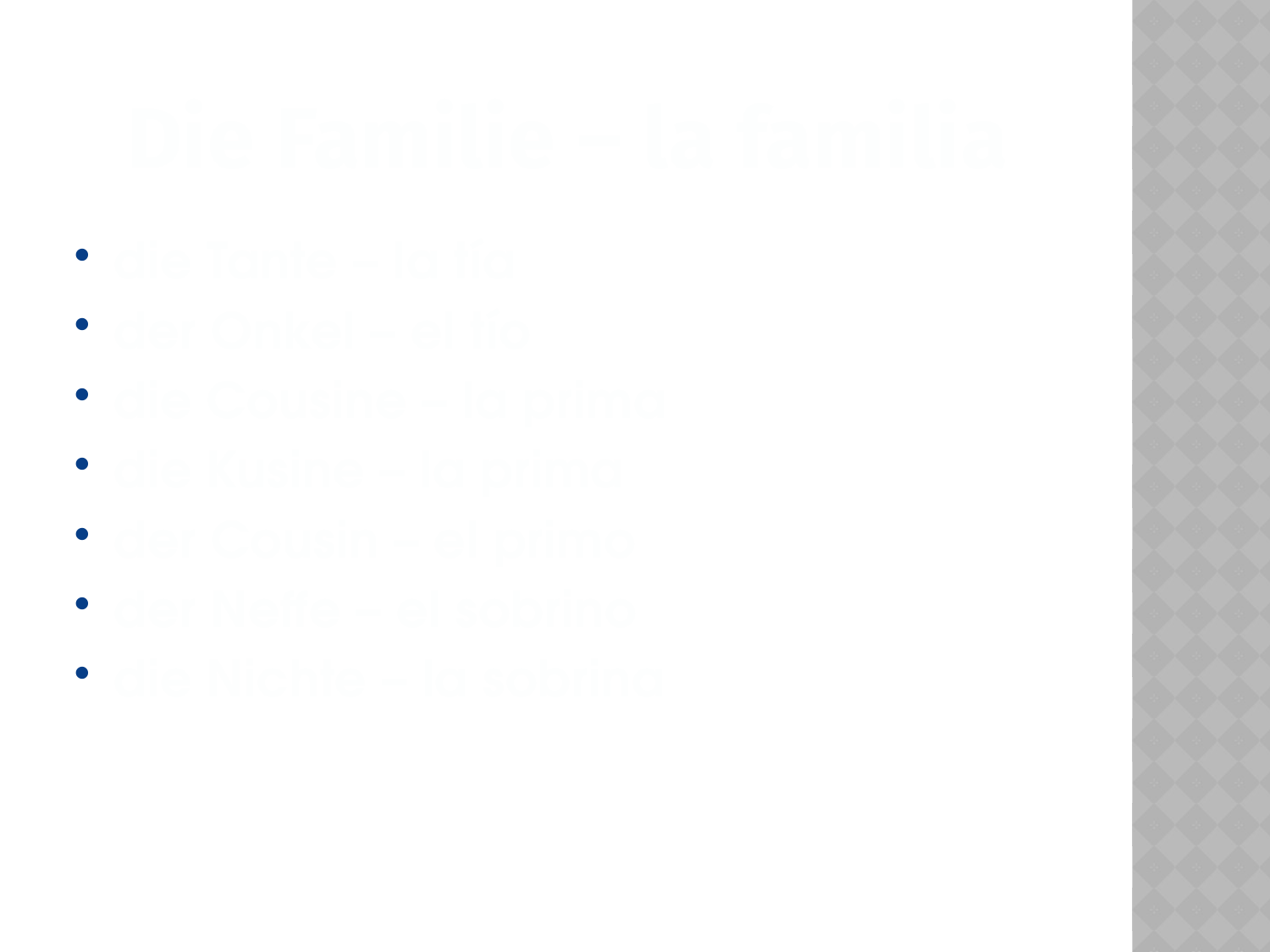

# Die Familie – la familia
die Tante – la tía
der Onkel – el tío
die Cousine – la prima
die Kusine – la prima
der Cousin – el primo
der Neffe – el sobrino
die Nichte – la sobrina